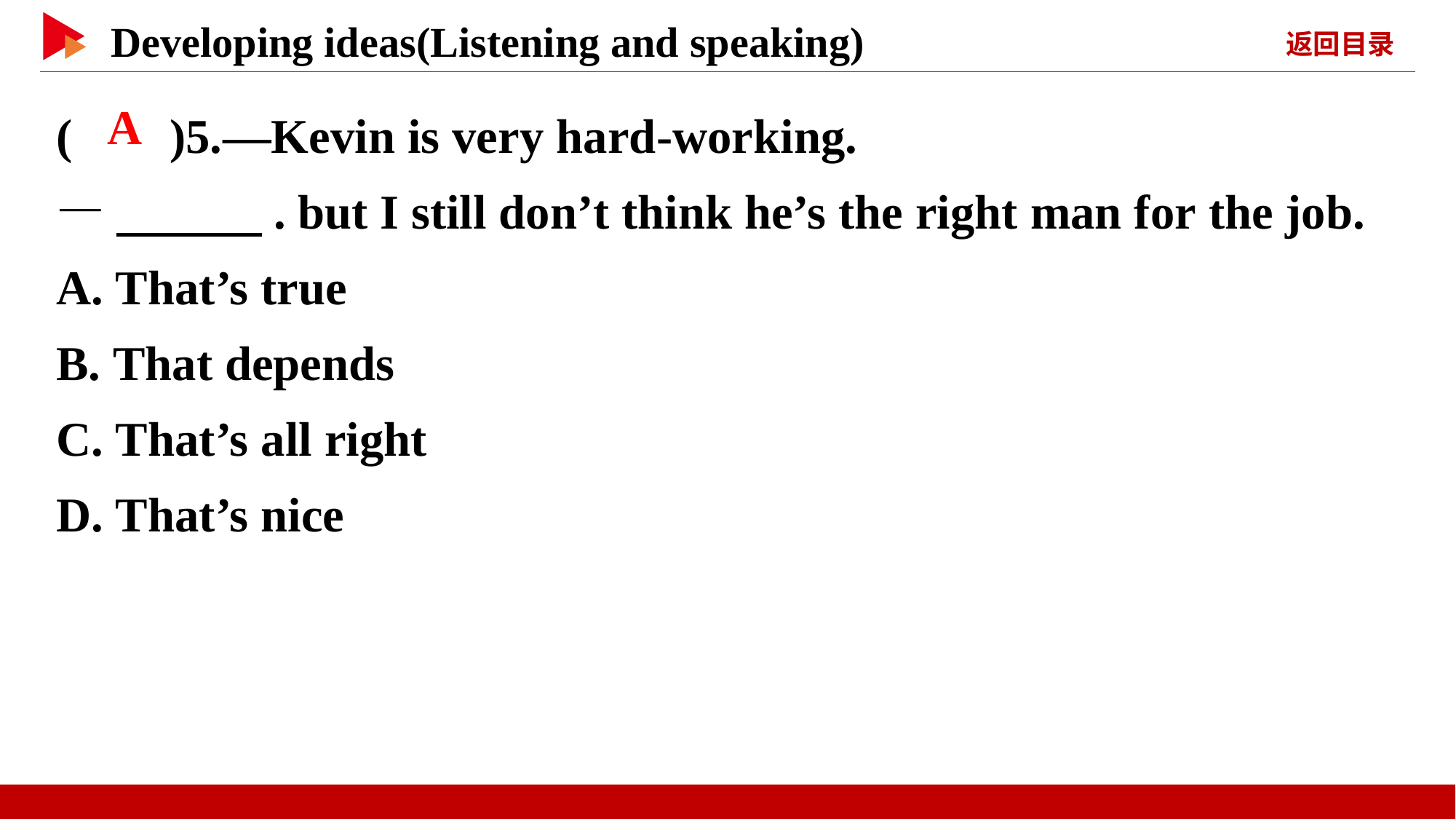

(        )5.—Kevin is very hard-working.
—　　　. but I still don’t think he’s the right man for the job.
A. That’s true
B. That depends
C. That’s all right
D. That’s nice
   A